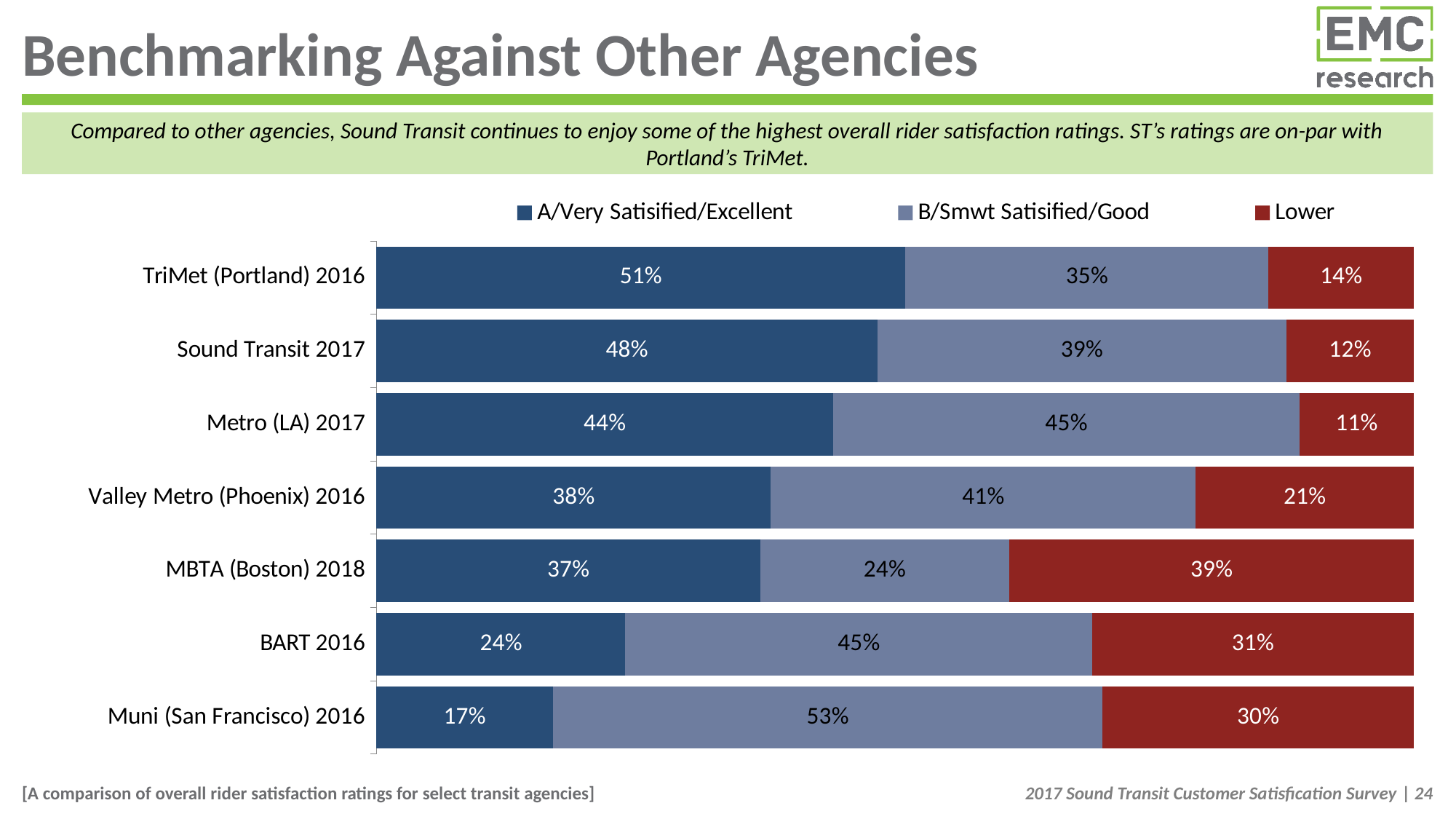

# Benchmarking Against Other Agencies
Compared to other agencies, Sound Transit continues to enjoy some of the highest overall rider satisfaction ratings. ST’s ratings are on-par with Portland’s TriMet.

### Chart

| Category | A/Very Satisified/Excellent | B/Smwt Satisified/Good | Lower |
|---|---|---|---|
| TriMet (Portland) 2016 | 0.51 | 0.35 | 0.14 |
| Sound Transit 2017 | 0.48281629173772617 | 0.394505300121598 | 0.12267840814066139 |
| Metro (LA) 2017 | 0.44 | 0.45 | 0.11 |
| Valley Metro (Phoenix) 2016 | 0.38 | 0.41 | 0.21000000000000002 |
| MBTA (Boston) 2018 | 0.37 | 0.24 | 0.39 |
| BART 2016 | 0.24 | 0.45 | 0.31 |
| Muni (San Francisco) 2016 | 0.17 | 0.53 | 0.3 |
[A comparison of overall rider satisfaction ratings for select transit agencies]